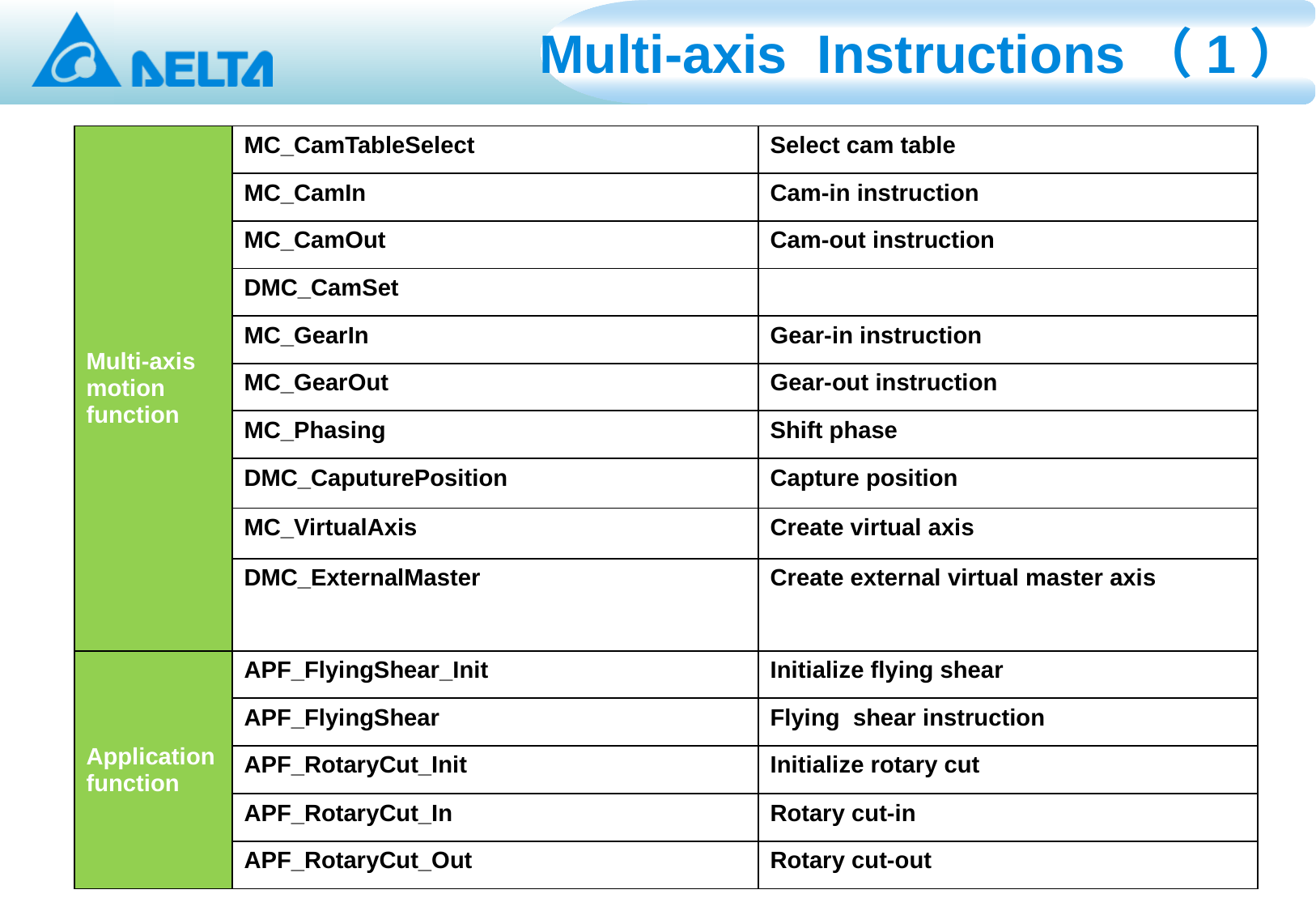

Multi-axis  Instructions（1）
| Multi-axis motion function | MC\_CamTableSelect | Select cam table |
| --- | --- | --- |
|  | MC\_CamIn | Cam-in instruction |
|  | MC\_CamOut | Cam-out instruction |
|  | DMC\_CamSet |  |
|  | MC\_GearIn | Gear-in instruction |
|  | MC\_GearOut | Gear-out instruction |
|  | MC\_Phasing | Shift phase |
|  | DMC\_CaputurePosition | Capture position |
|  | MC\_VirtualAxis | Create virtual axis |
|  | DMC\_ExternalMaster | Create external virtual master axis |
| Application function | APF\_FlyingShear\_Init | Initialize flying shear |
|  | APF\_FlyingShear | Flying shear instruction |
|  | APF\_RotaryCut\_Init | Initialize rotary cut |
|  | APF\_RotaryCut\_In | Rotary cut-in |
|  | APF\_RotaryCut\_Out | Rotary cut-out |